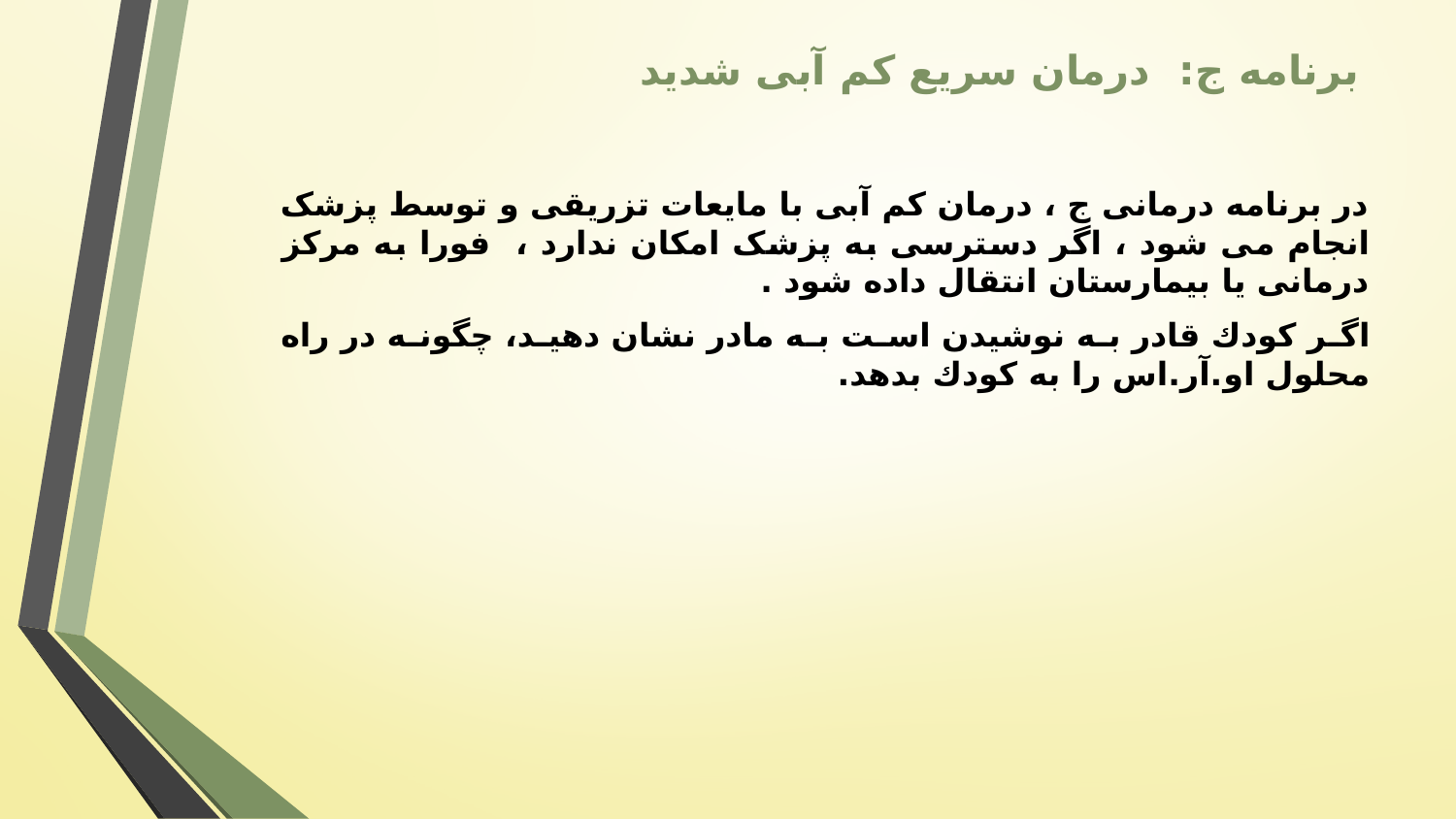

# برنامه ج:  درمان سریع کم آبی شدید
در برنامه درمانی ج ، درمان کم آبی با مایعات تزریقی و توسط پزشک انجام می شود ، اگر دسترسی به پزشک امکان ندارد ،  فورا به مرکز درمانی یا بیمارستان انتقال داده شود .
اگر کودك قادر به نوشیدن است به مادر نشان دهید، چگونه در راه محلول او.آر.اس را به کودك بدهد.